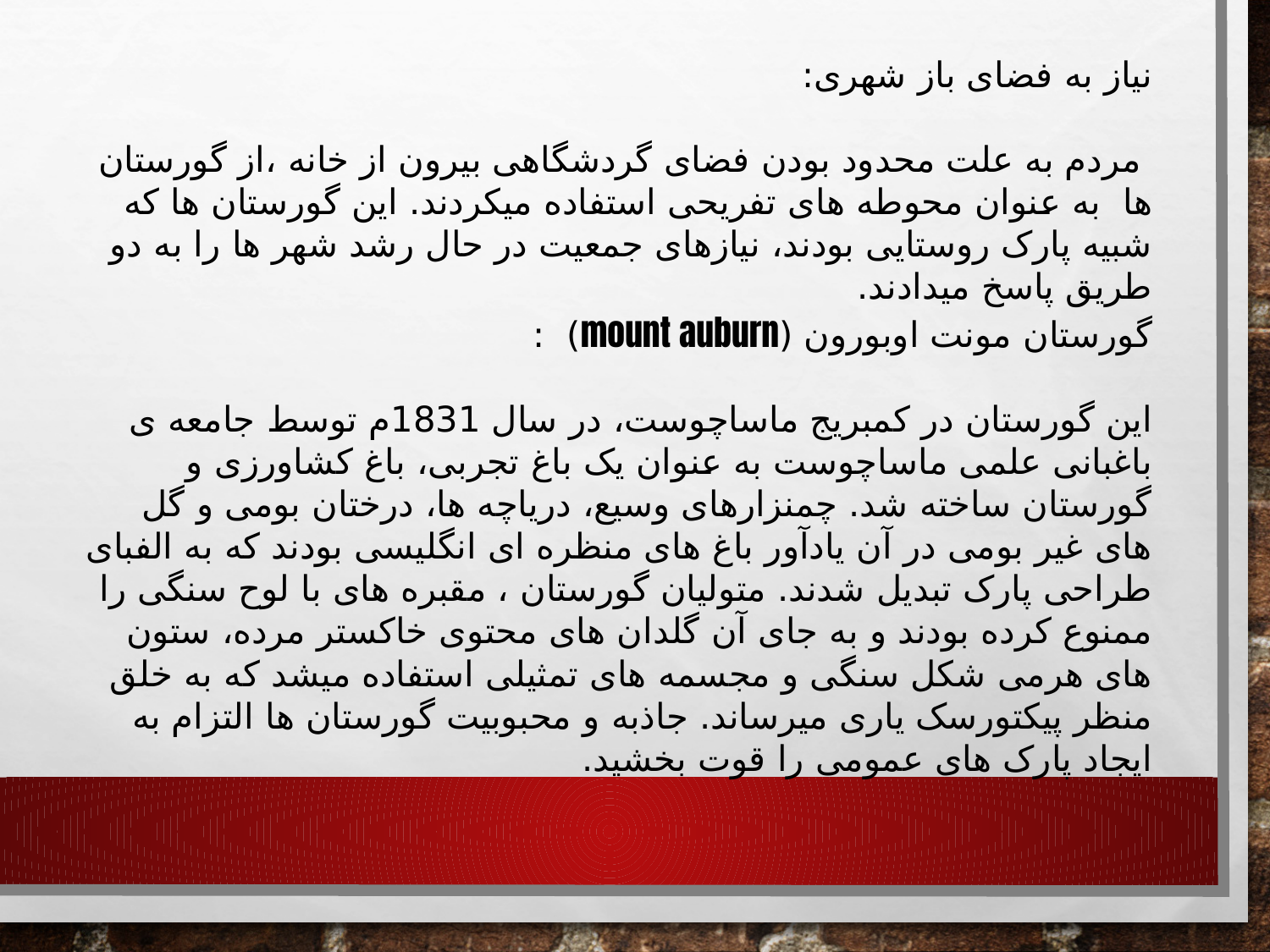

نیاز به فضای باز شهری:

 مردم به علت محدود بودن فضای گردشگاهی بیرون از خانه ،از گورستان ها  به عنوان محوطه های تفریحی استفاده میکردند. این گورستان ها که شبیه پارک روستایی بودند، نیازهای جمعیت در حال رشد شهر ها را به دو طریق پاسخ میدادند.
گورستان مونت اوبورون (mount auburn)  :

این گورستان در کمبریج ماساچوست، در سال 1831م توسط جامعه ی باغبانی علمی ماساچوست به عنوان یک باغ تجربی، باغ کشاورزی و گورستان ساخته شد. چمنزارهای وسیع، دریاچه ها، درختان بومی و گل های غیر بومی در آن یادآور باغ های منظره ای انگلیسی بودند که به الفبای طراحی پارک تبدیل شدند. متولیان گورستان ، مقبره های با لوح سنگی را ممنوع کرده بودند و به جای آن گلدان های محتوی خاکستر مرده، ستون های هرمی شکل سنگی و مجسمه های تمثیلی استفاده میشد که به خلق منظر پیکتورسک یاری میرساند. جاذبه و محبوبیت گورستان ها التزام به ایجاد پارک های عمومی را قوت بخشید.